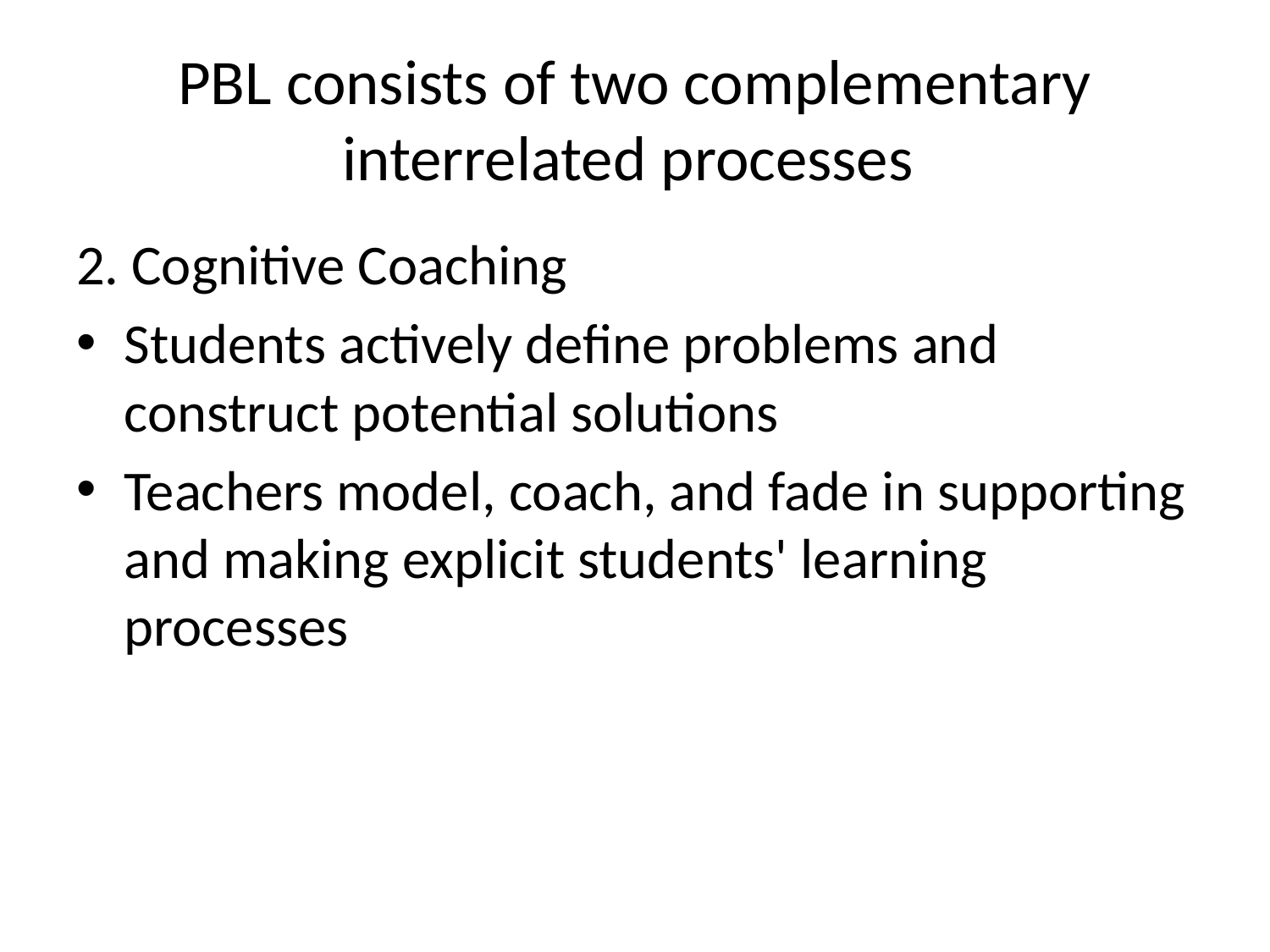

# PBL consists of two complementary interrelated processes
2. Cognitive Coaching
Students actively define problems and construct potential solutions
Teachers model, coach, and fade in supporting and making explicit students' learning processes